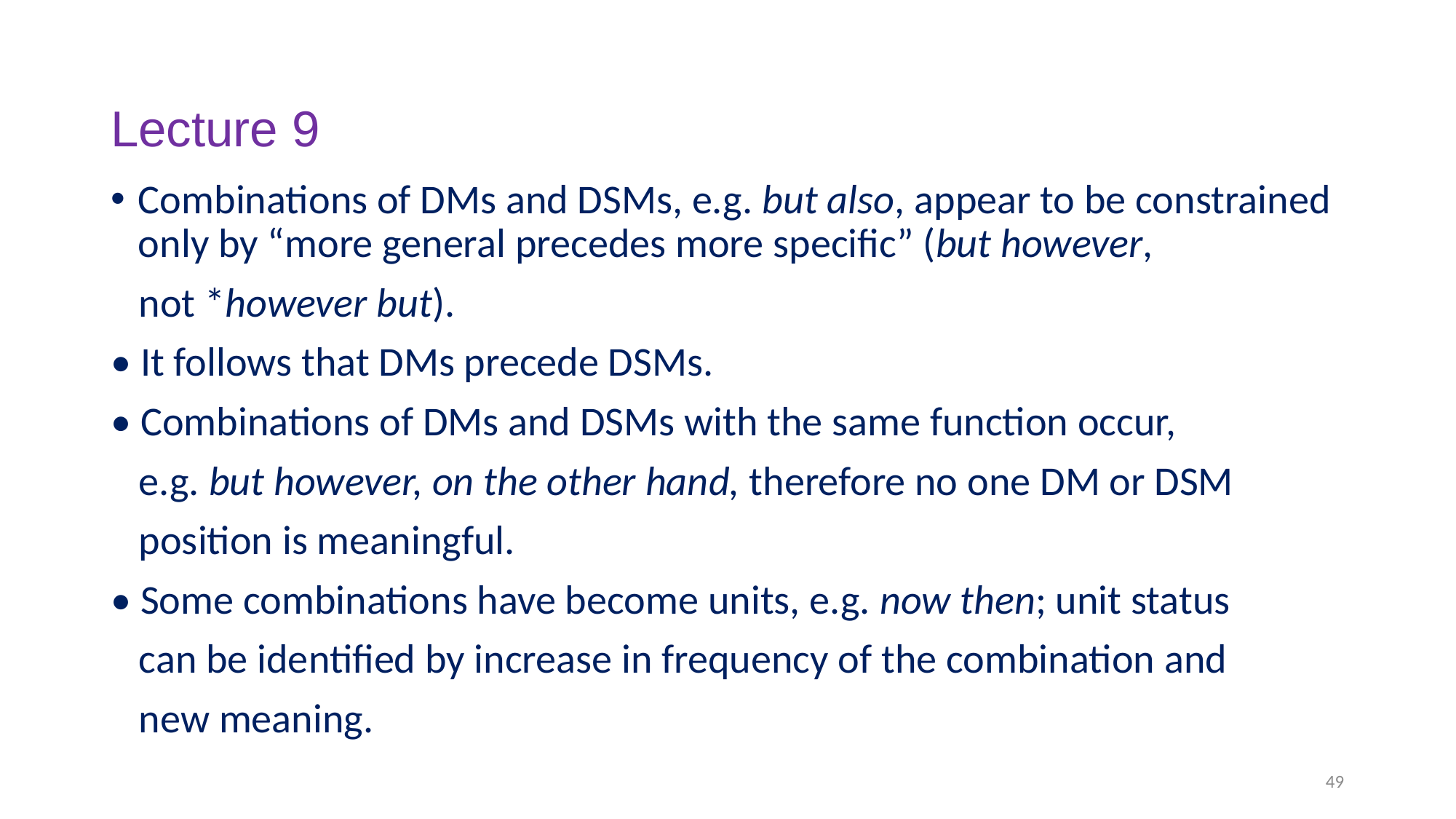

# Lecture 9
Combinations of DMs and DSMs, e.g. but also, appear to be constrained only by “more general precedes more specific” (but however,
   not *however but).
• It follows that DMs precede DSMs.
• Combinations of DMs and DSMs with the same function occur,
   e.g. but however, on the other hand, therefore no one DM or DSM
   position is meaningful.
• Some combinations have become units, e.g. now then; unit status
   can be identified by increase in frequency of the combination and
   new meaning.

49